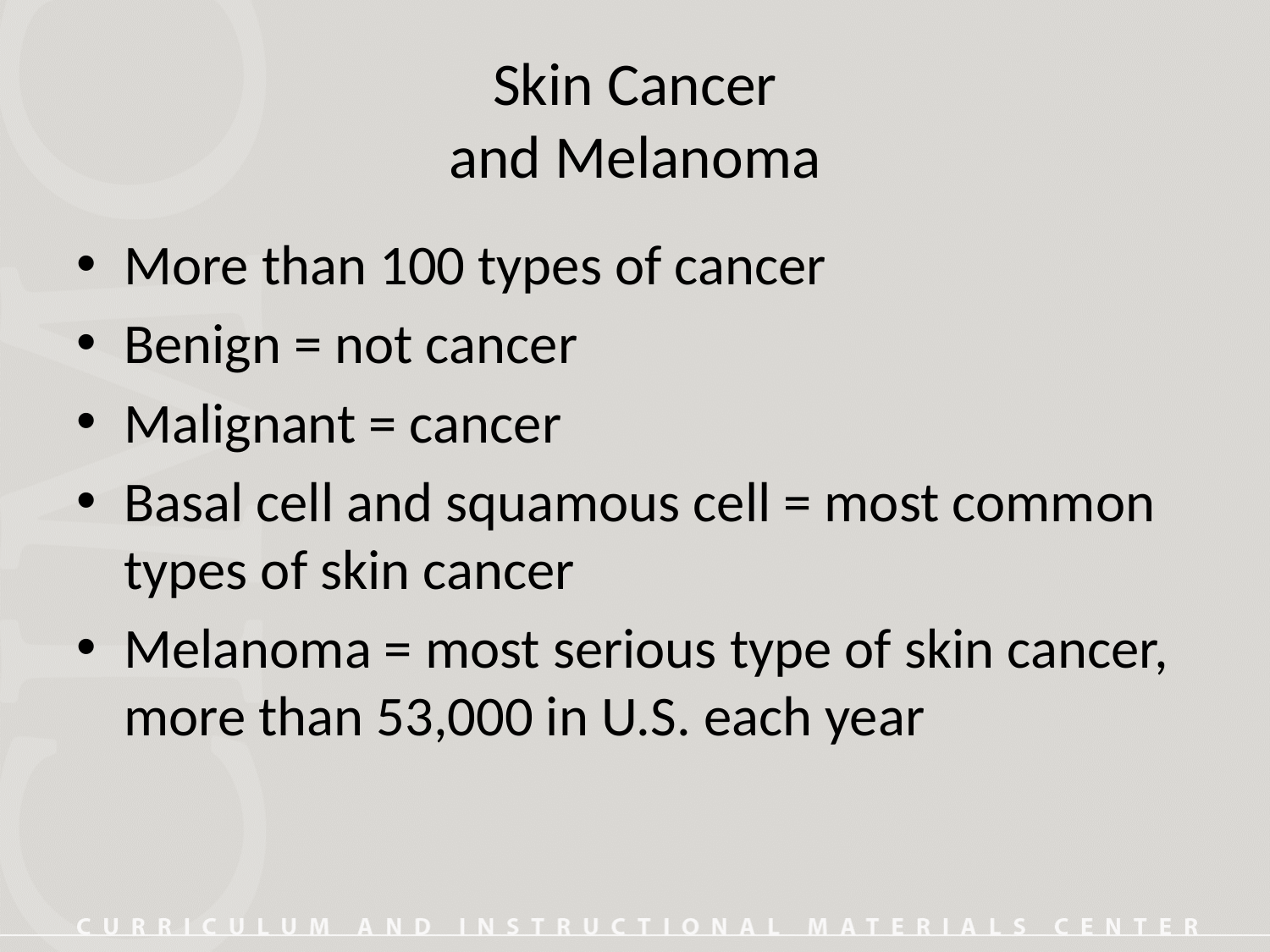

# Skin Cancer and Melanoma
More than 100 types of cancer
Benign = not cancer
Malignant = cancer
Basal cell and squamous cell = most common types of skin cancer
Melanoma = most serious type of skin cancer, more than 53,000 in U.S. each year